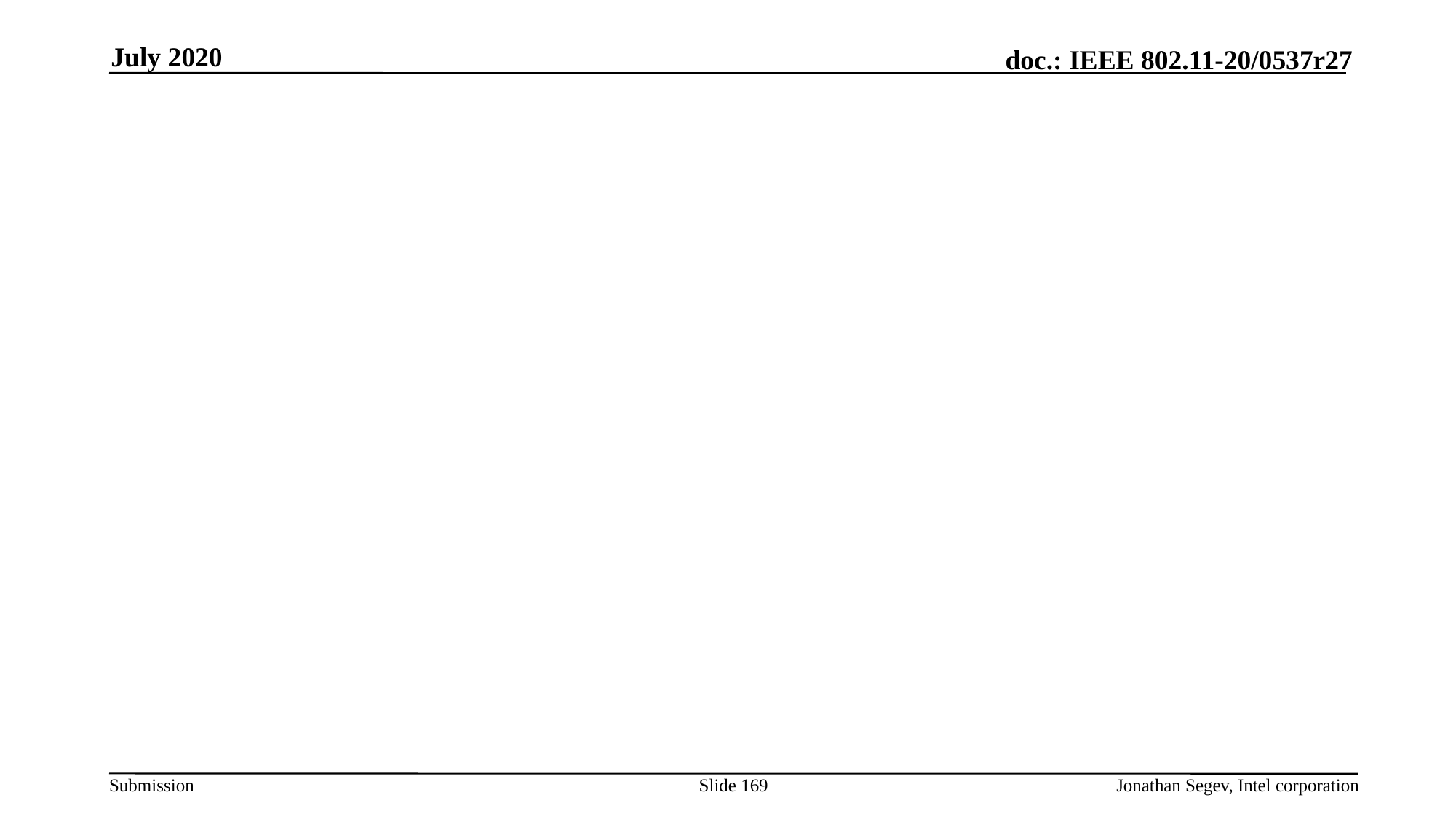

July 2020
#

Slide 169
Jonathan Segev, Intel corporation